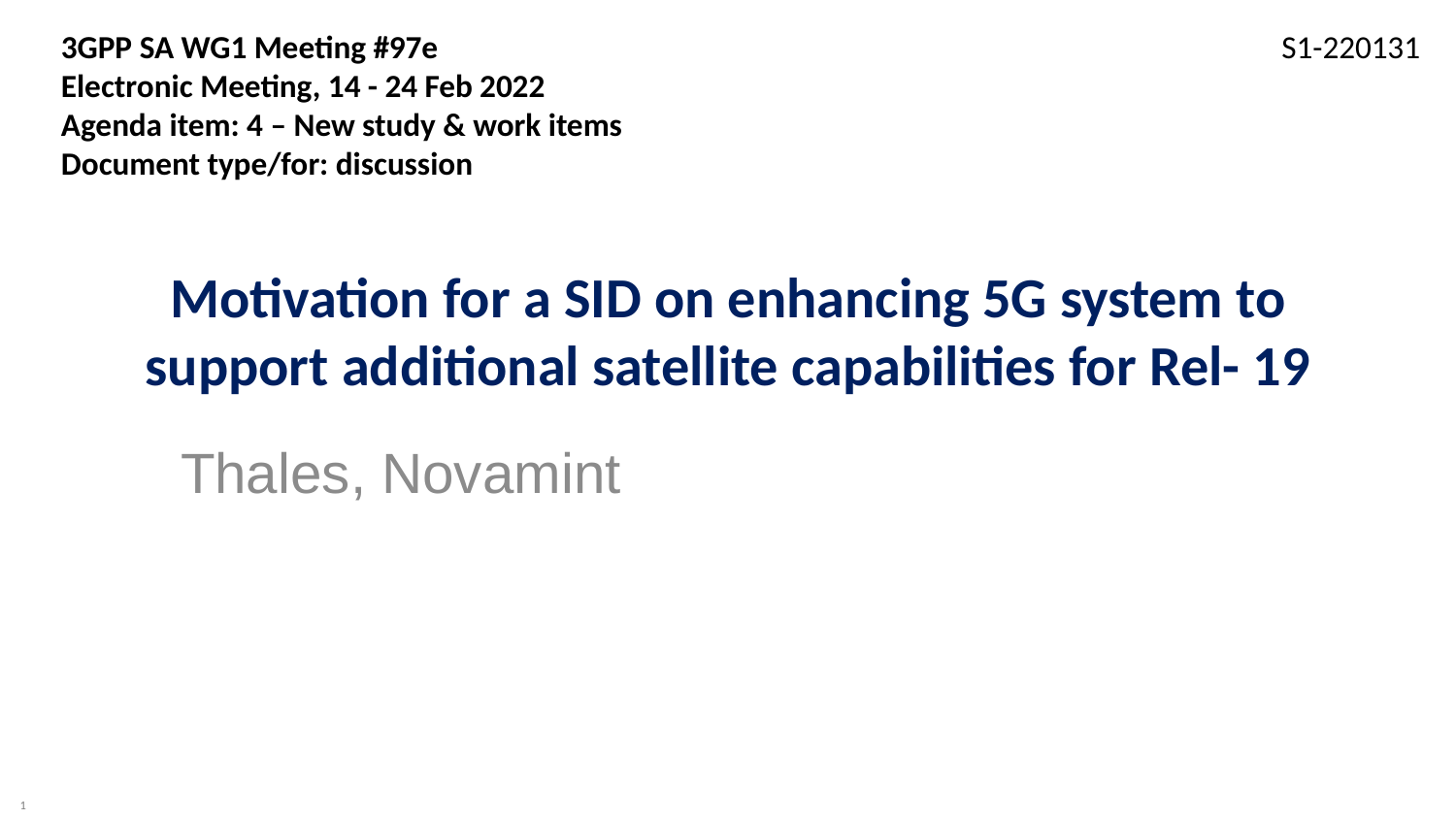

3GPP SA WG1 Meeting #97e
Electronic Meeting, 14 - 24 Feb 2022
Agenda item: 4 – New study & work items
Document type/for: discussion
 S1-220131
# Motivation for a SID on enhancing 5G system to support additional satellite capabilities for Rel- 19
Thales, Novamint